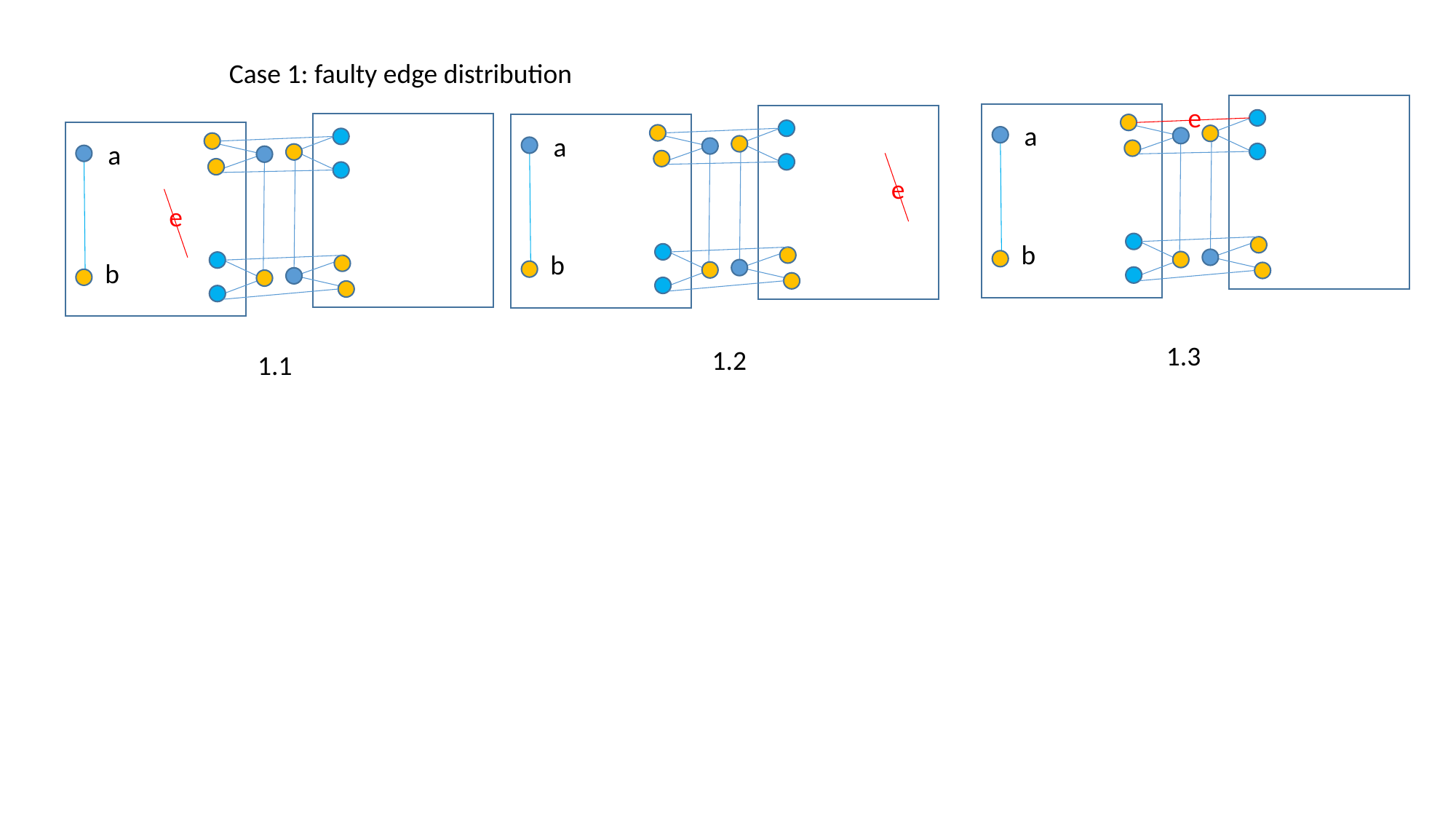

Case 1: faulty edge distribution
e

a

b

a

e
b

a

e
b

1.3
1.2
1.1